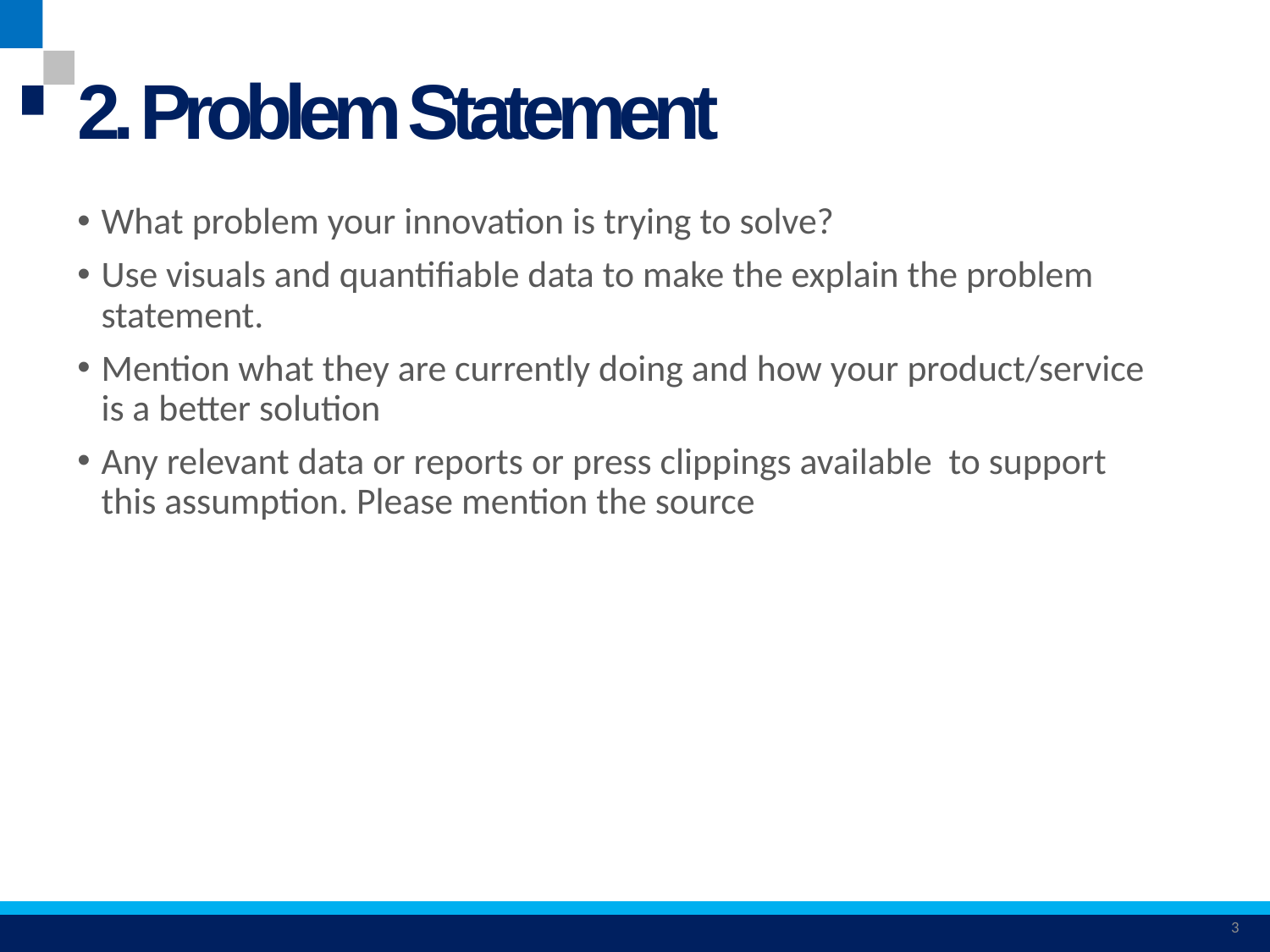

# 2. Problem Statement
What problem your innovation is trying to solve?
Use visuals and quantifiable data to make the explain the problem statement.
Mention what they are currently doing and how your product/service is a better solution
Any relevant data or reports or press clippings available  to support this assumption. Please mention the source

3